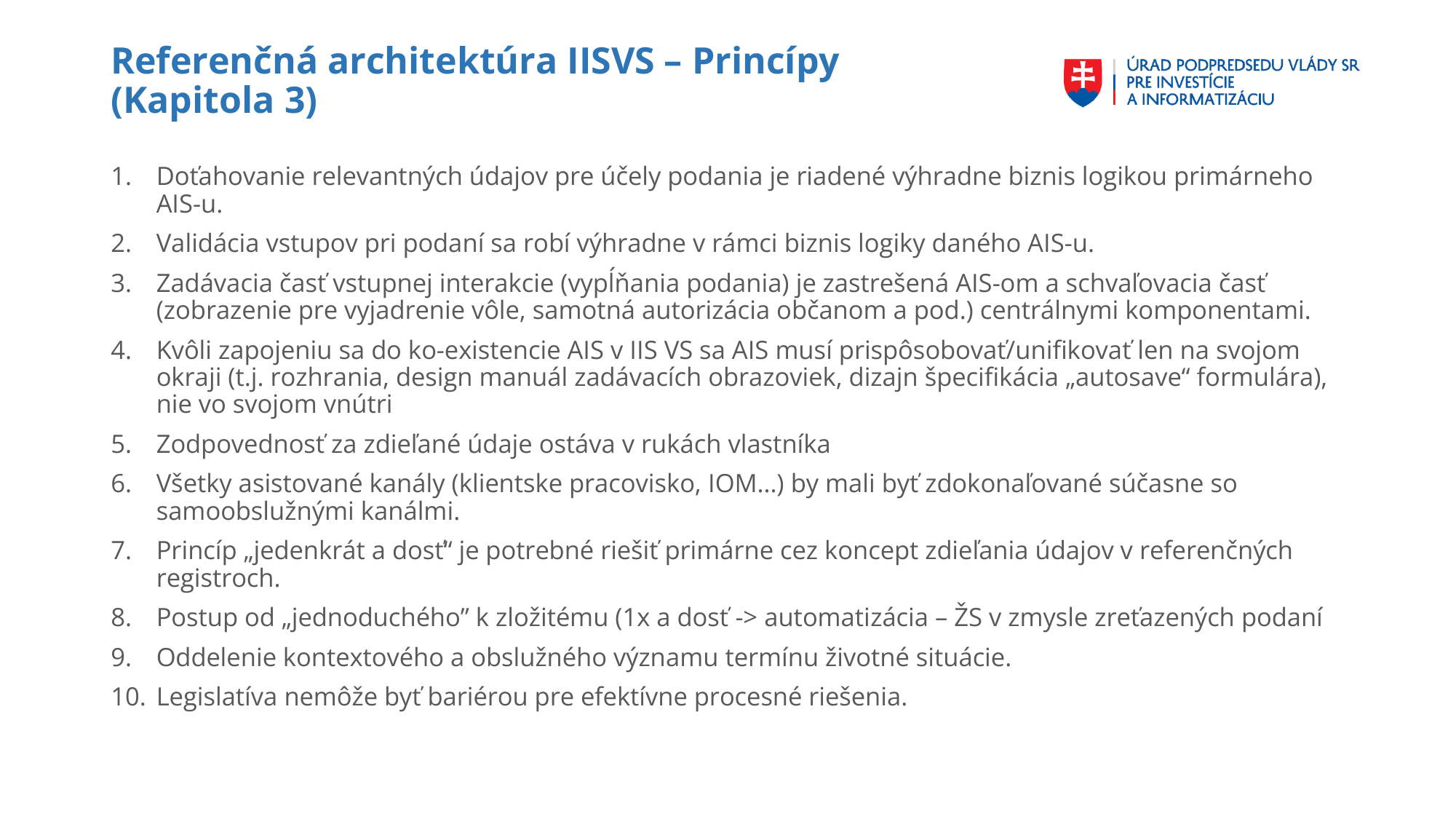

# Referenčná architektúra IISVS – Princípy (Kapitola 3)
Doťahovanie relevantných údajov pre účely podania je riadené výhradne biznis logikou primárneho AIS-u.
Validácia vstupov pri podaní sa robí výhradne v rámci biznis logiky daného AIS-u.
Zadávacia časť vstupnej interakcie (vypĺňania podania) je zastrešená AIS-om a schvaľovacia časť (zobrazenie pre vyjadrenie vôle, samotná autorizácia občanom a pod.) centrálnymi komponentami.
Kvôli zapojeniu sa do ko-existencie AIS v IIS VS sa AIS musí prispôsobovať/unifikovať len na svojom okraji (t.j. rozhrania, design manuál zadávacích obrazoviek, dizajn špecifikácia „autosave“ formulára), nie vo svojom vnútri
Zodpovednosť za zdieľané údaje ostáva v rukách vlastníka
Všetky asistované kanály (klientske pracovisko, IOM...) by mali byť zdokonaľované súčasne so samoobslužnými kanálmi.
Princíp „jedenkrát a dosť“ je potrebné riešiť primárne cez koncept zdieľania údajov v referenčných registroch.
Postup od „jednoduchého” k zložitému (1x a dosť -> automatizácia – ŽS v zmysle zreťazených podaní
Oddelenie kontextového a obslužného významu termínu životné situácie.
Legislatíva nemôže byť bariérou pre efektívne procesné riešenia.